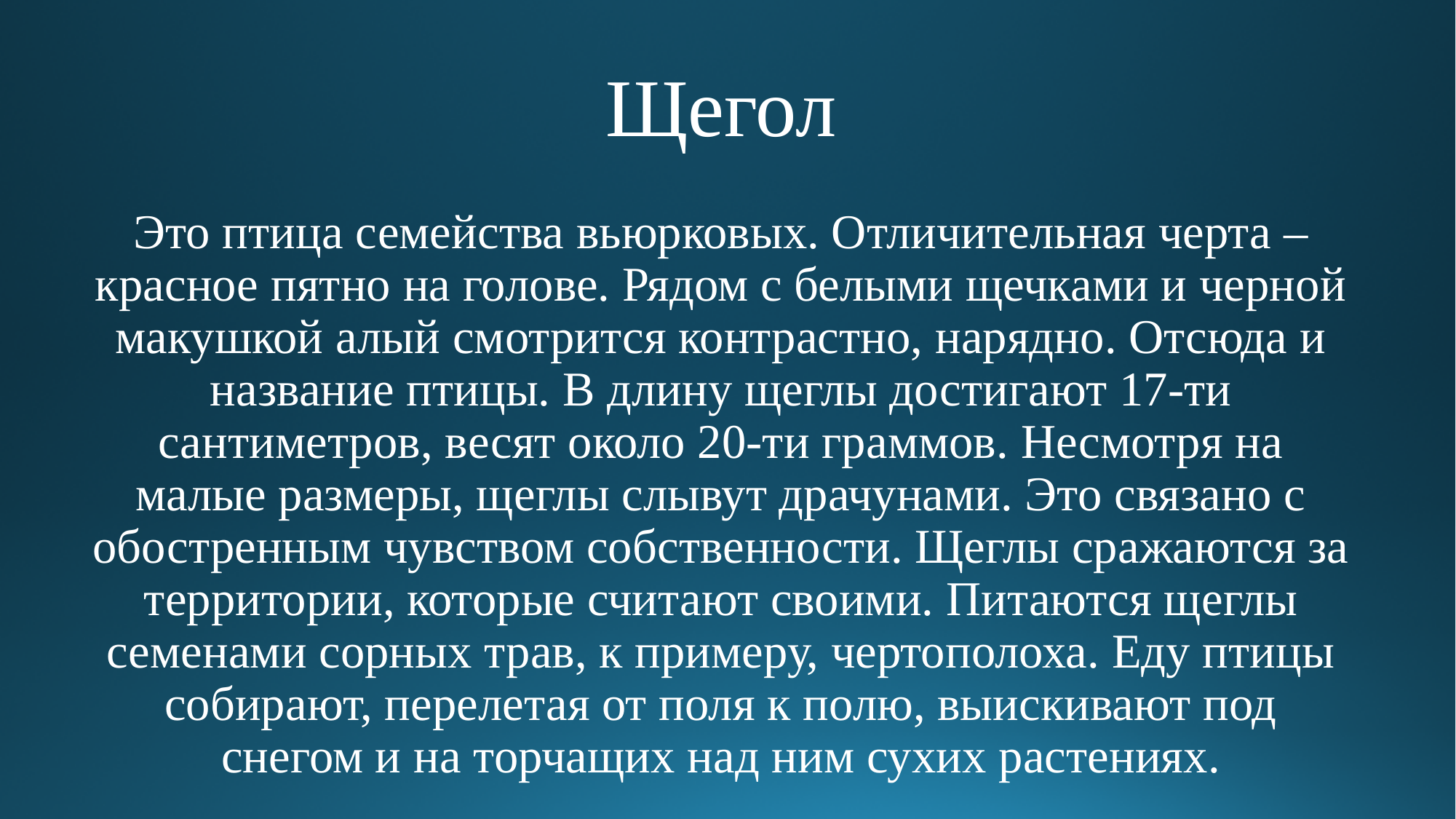

# Щегол Это птица семейства вьюрковых. Отличительная черта – красное пятно на голове. Рядом с белыми щечками и черной макушкой алый смотрится контрастно, нарядно. Отсюда и название птицы. В длину щеглы достигают 17-ти сантиметров, весят около 20-ти граммов. Несмотря на малые размеры, щеглы слывут драчунами. Это связано с обостренным чувством собственности. Щеглы сражаются за территории, которые считают своими. Питаются щеглы семенами сорных трав, к примеру, чертополоха. Еду птицы собирают, перелетая от поля к полю, выискивают под снегом и на торчащих над ним сухих растениях.